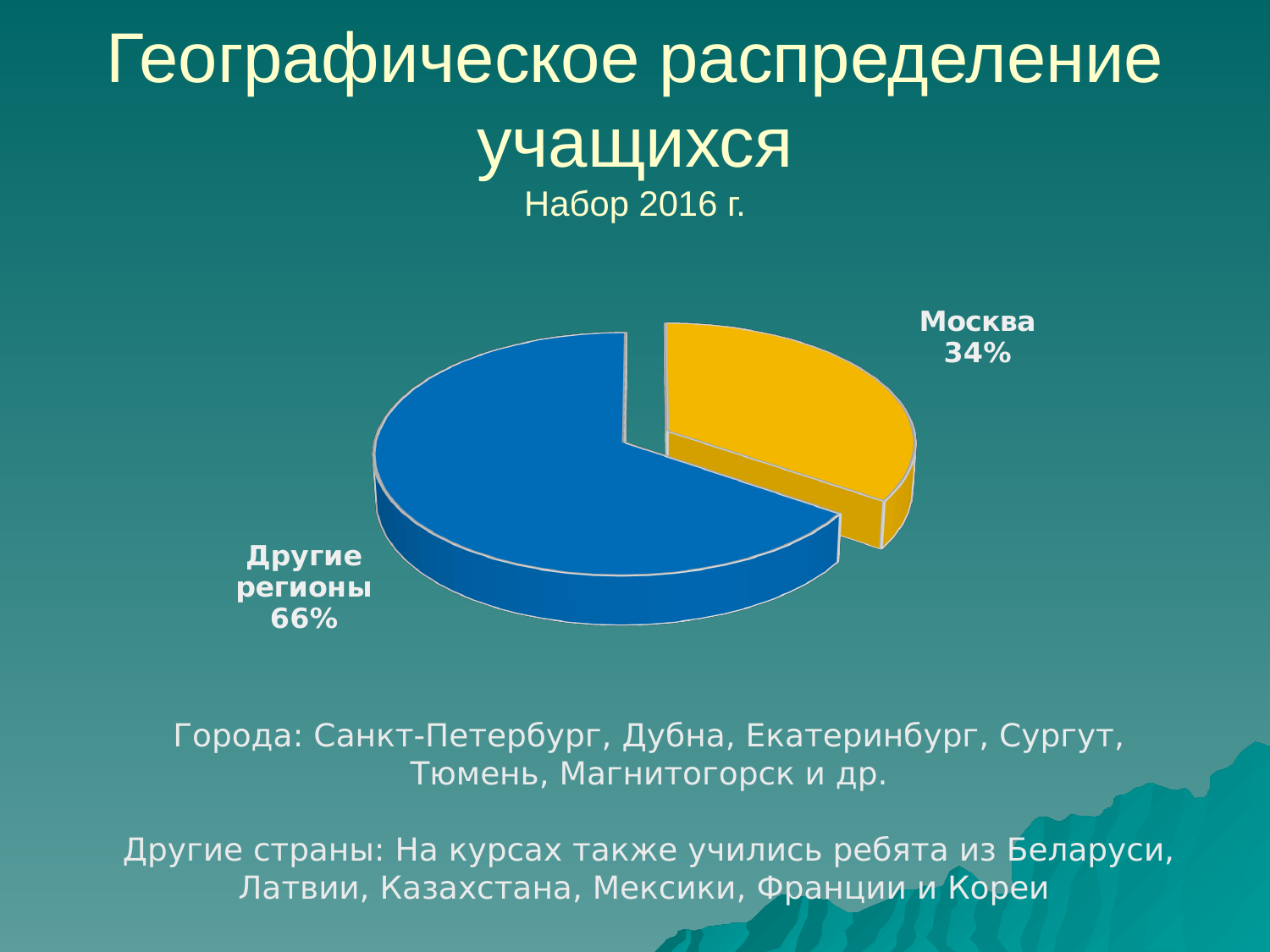

Географическое распределение учащихся
Набор 2016 г.

[unsupported chart]

Города: Санкт-Петербург, Дубна, Екатеринбург, Сургут, Тюмень, Магнитогорск и др.
Другие страны: На курсах также учились ребята из Беларуси, Латвии, Казахстана, Мексики, Франции и Кореи